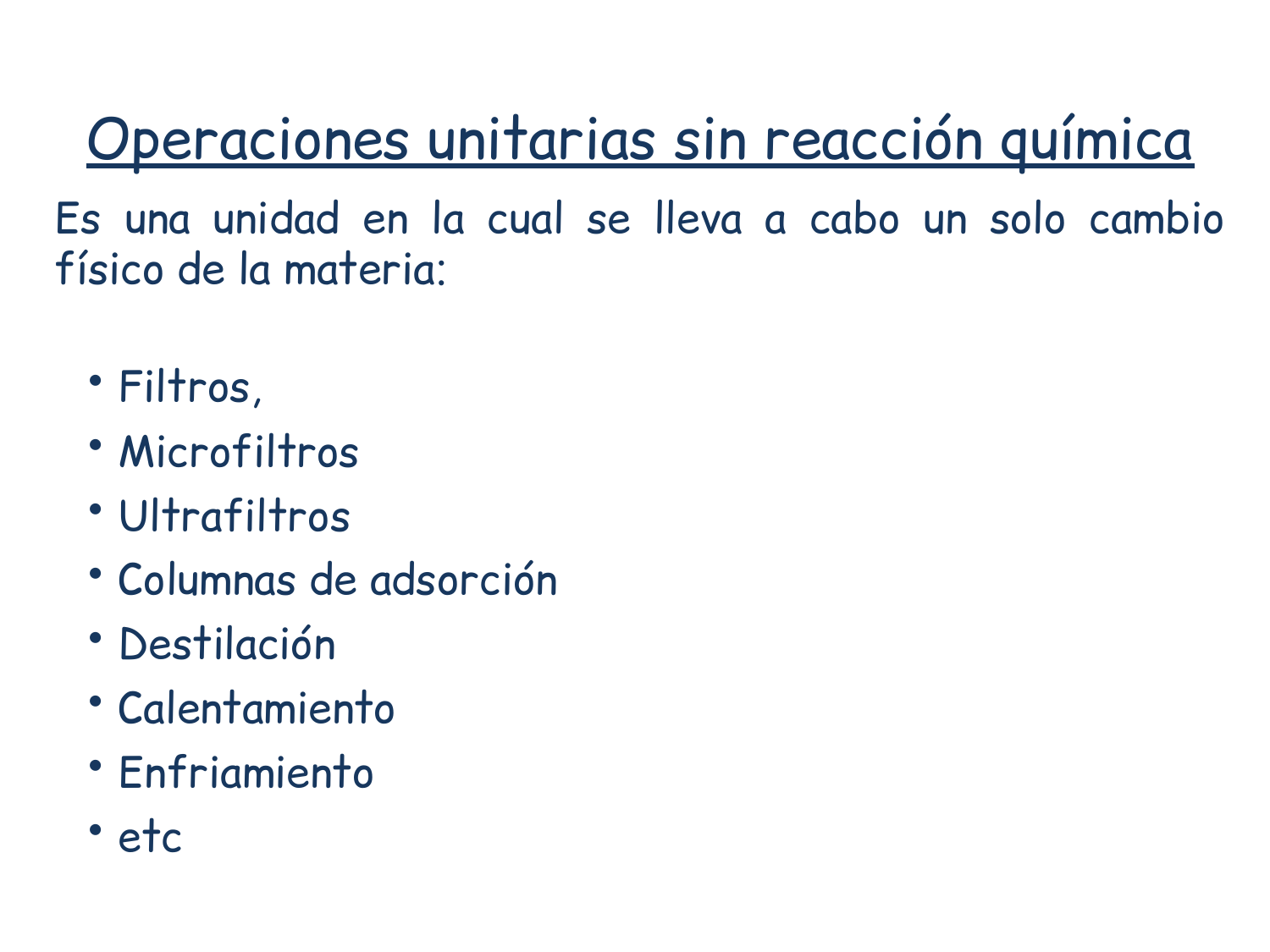

Operaciones unitarias sin reacción química
Es una unidad en la cual se lleva a cabo un solo cambio físico de la materia:

Filtros,
Microfiltros
Ultrafiltros
Columnas de adsorción
Destilación
Calentamiento
Enfriamiento
etc